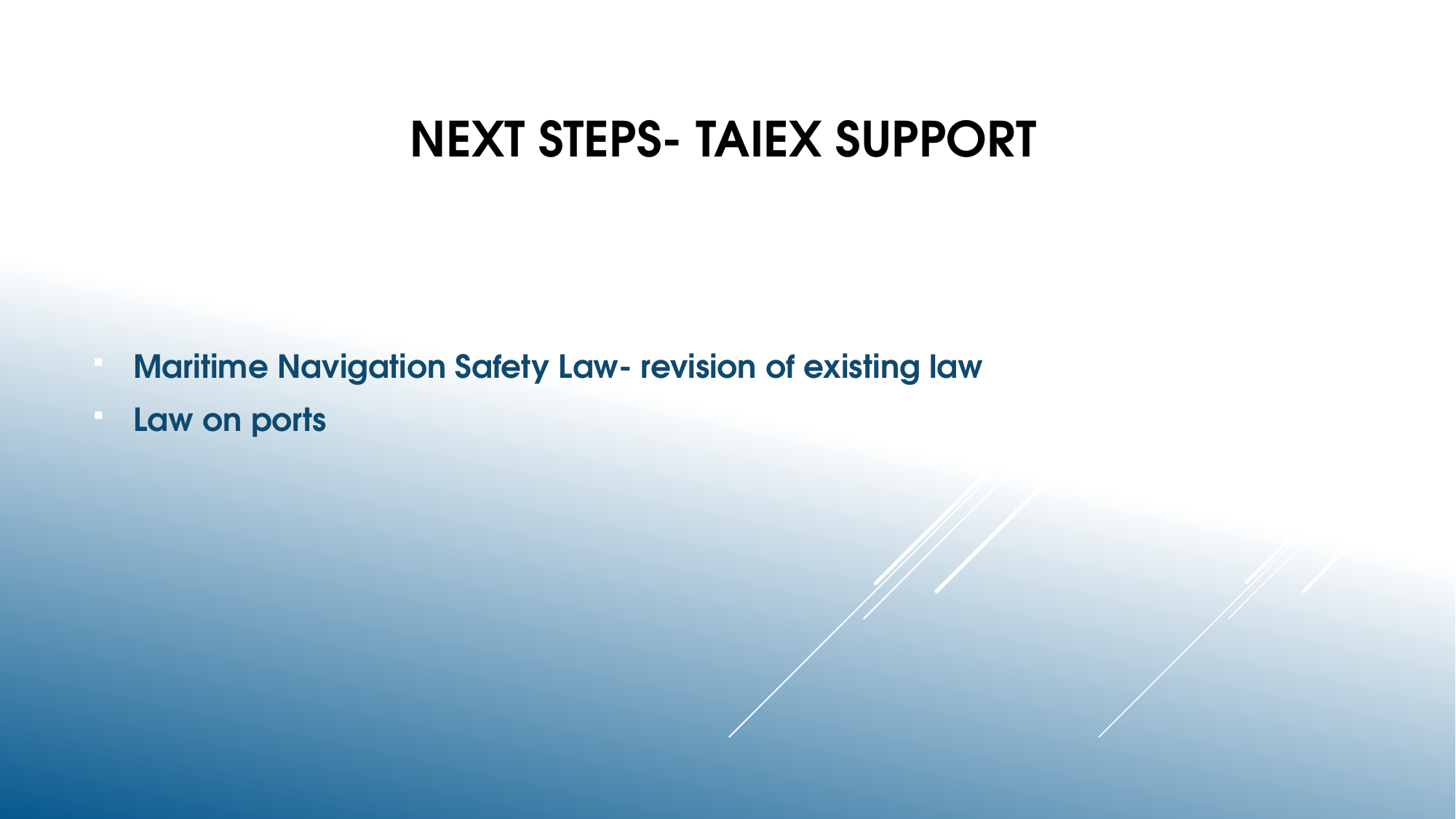

# NEXT STEPS- TAIEX SUPPORT

Maritime Navigation Safety Law- revision of existing law
Law on ports